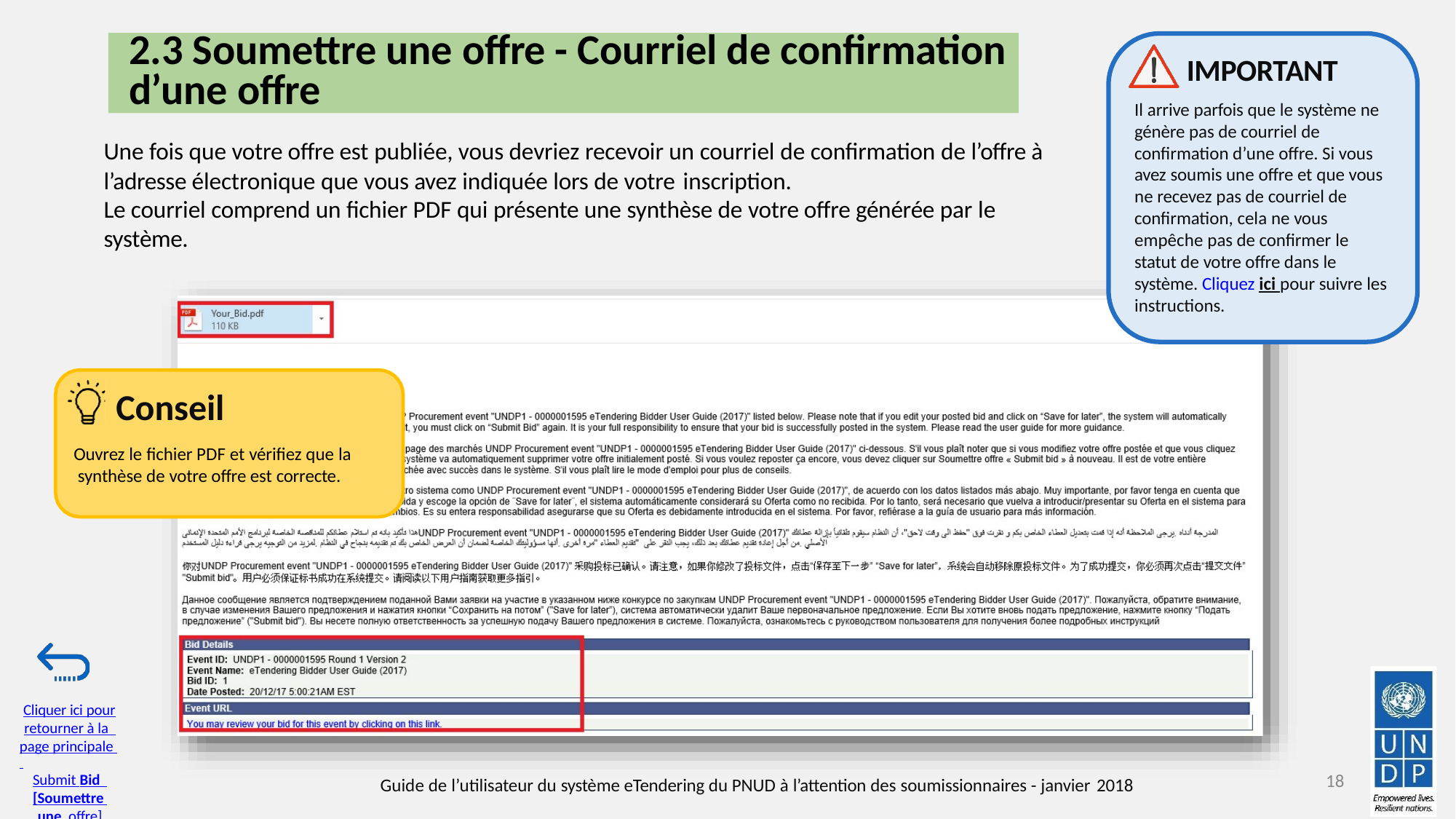

2.3 Soumettre une offre - Courriel de confirmation d’une offre

IMPORTANT

Il arrive parfois que le système ne  génère pas de courriel de  confirmation d’une offre. Si vous  avez soumis une offre et que vous  ne recevez pas de courriel de  confirmation, cela ne vous  empêche pas de confirmer le  statut de votre offre dans le  système. Cliquez ici pour suivre les  instructions.
Une fois que votre offre est publiée, vous devriez recevoir un courriel de confirmation de l’offre à  l’adresse électronique que vous avez indiquée lors de votre inscription.
Le courriel comprend un fichier PDF qui présente une synthèse de votre offre générée par le  système.

Conseil
Ouvrez le fichier PDF et vérifiez que la  synthèse de votre offre est correcte.

Cliquer ici pour
retourner à la  page principale  Submit Bid  [Soumettre une  offre]
18
Guide de l’utilisateur du système eTendering du PNUD à l’attention des soumissionnaires - janvier 2018